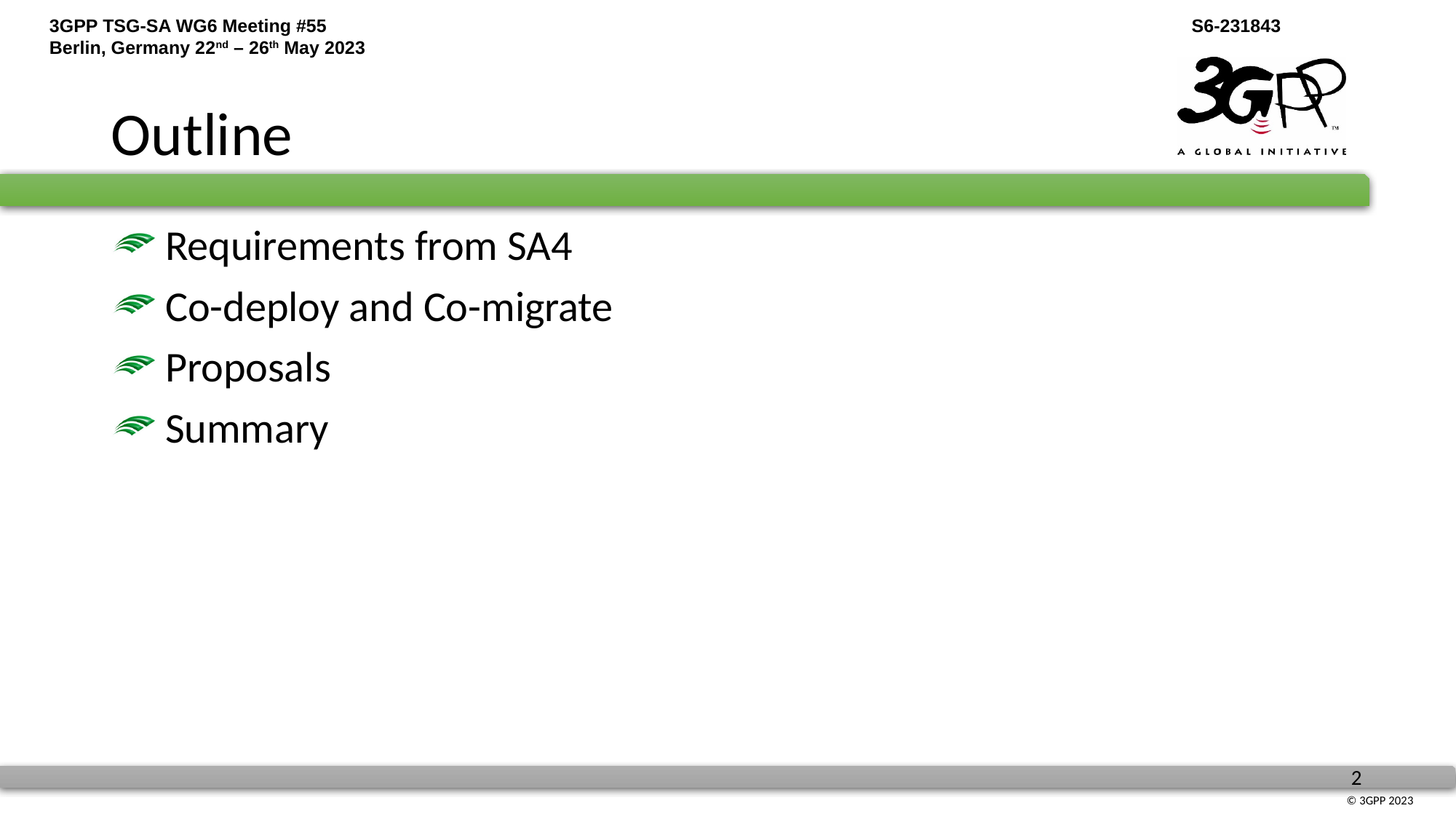

# Outline
 Requirements from SA4
 Co-deploy and Co-migrate
 Proposals
 Summary